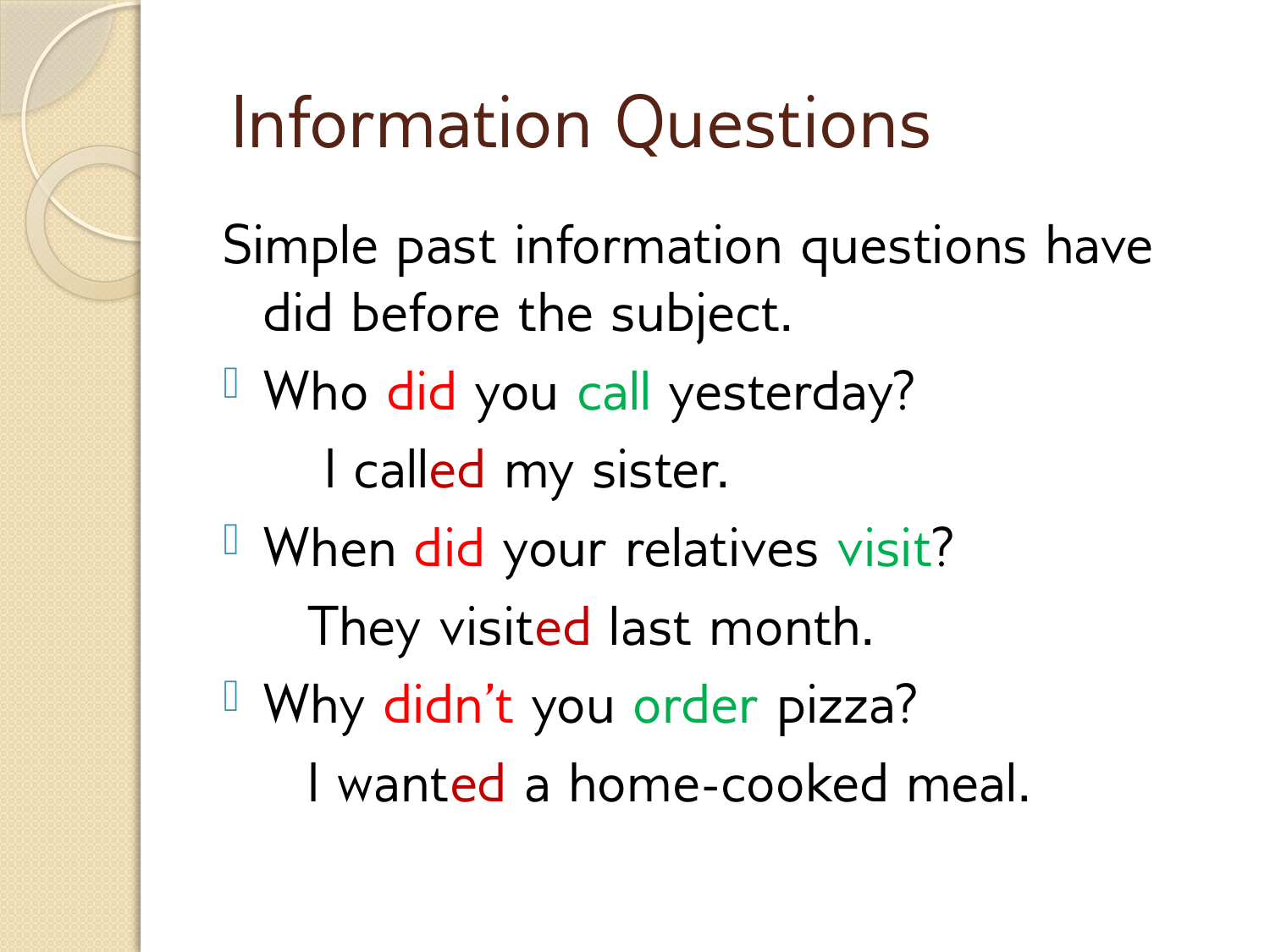

# Information Questions
Simple past information questions have did before the subject.
Who did you call yesterday?
      I called my sister.
When did your relatives visit?
     They visited last month.
Why didn’t you order pizza?
     I wanted a home-cooked meal.